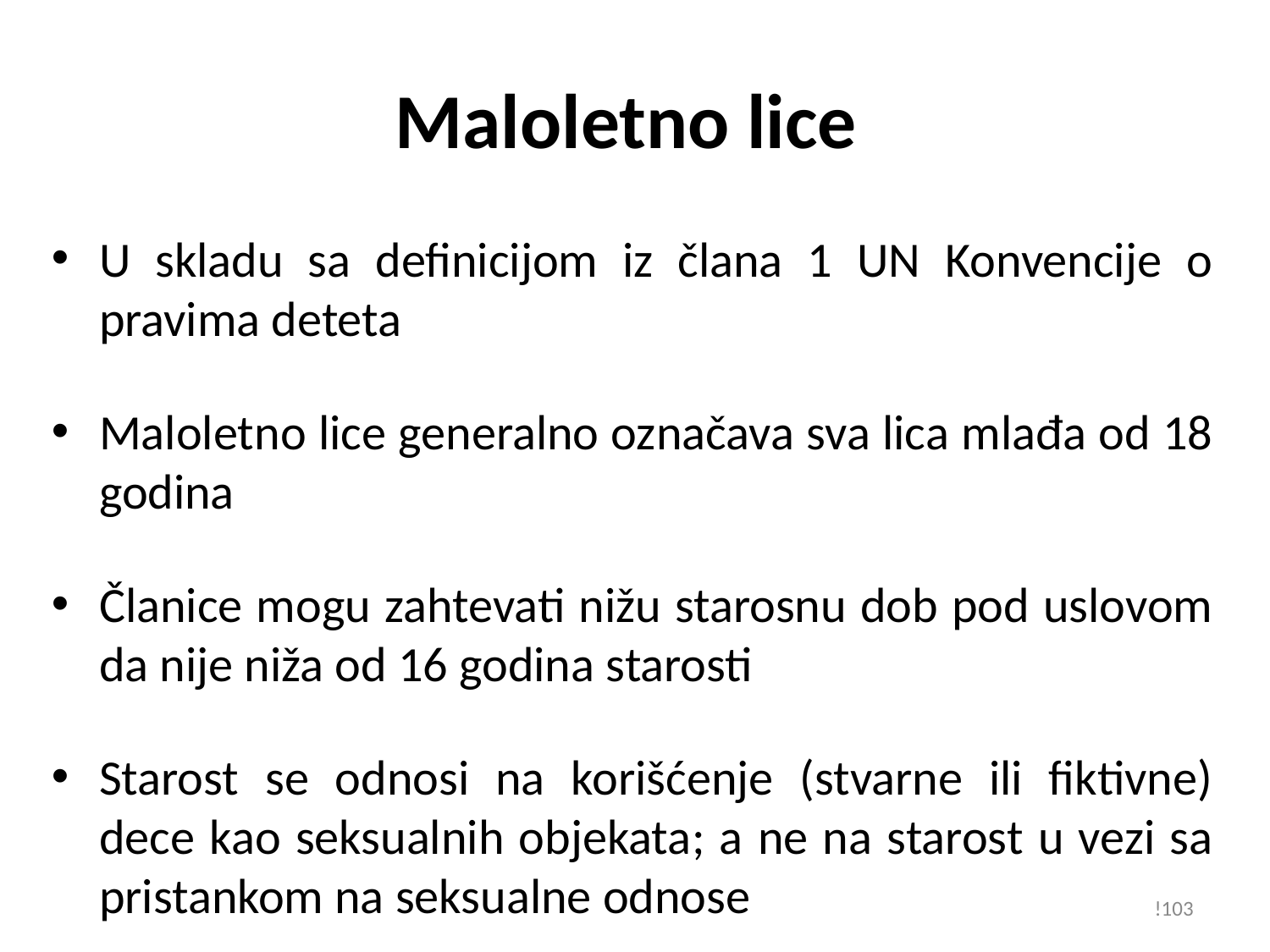

# Maloletno lice
U skladu sa definicijom iz člana 1 UN Konvencije o pravima deteta

Maloletno lice generalno označava sva lica mlađa od 18 godina

Članice mogu zahtevati nižu starosnu dob pod uslovom da nije niža od 16 godina starosti

Starost se odnosi na korišćenje (stvarne ili fiktivne) dece kao seksualnih objekata; a ne na starost u vezi sa pristankom na seksualne odnose
!103